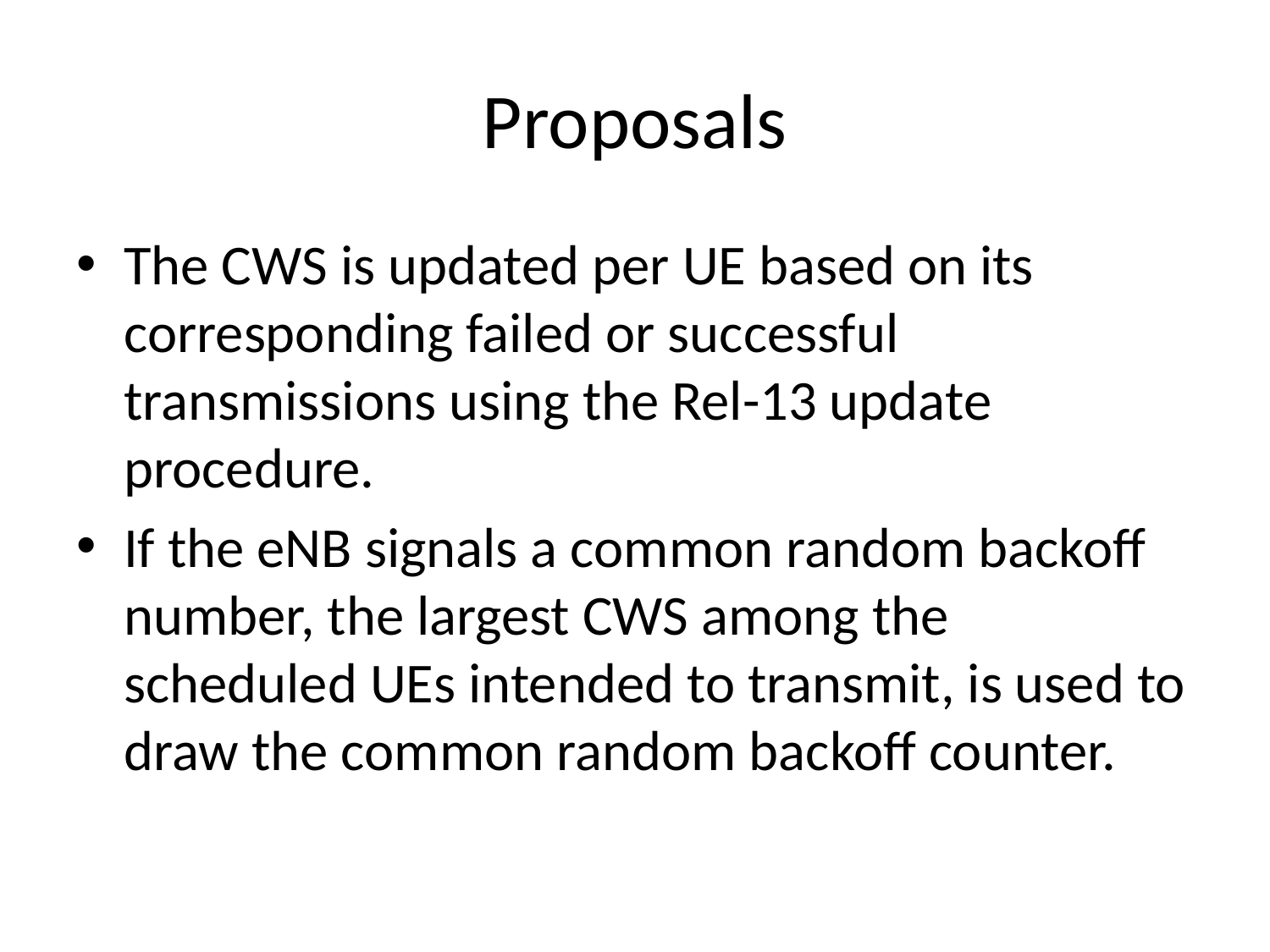

# Proposals
The CWS is updated per UE based on its corresponding failed or successful transmissions using the Rel-13 update procedure.
If the eNB signals a common random backoff number, the largest CWS among the scheduled UEs intended to transmit, is used to draw the common random backoff counter.